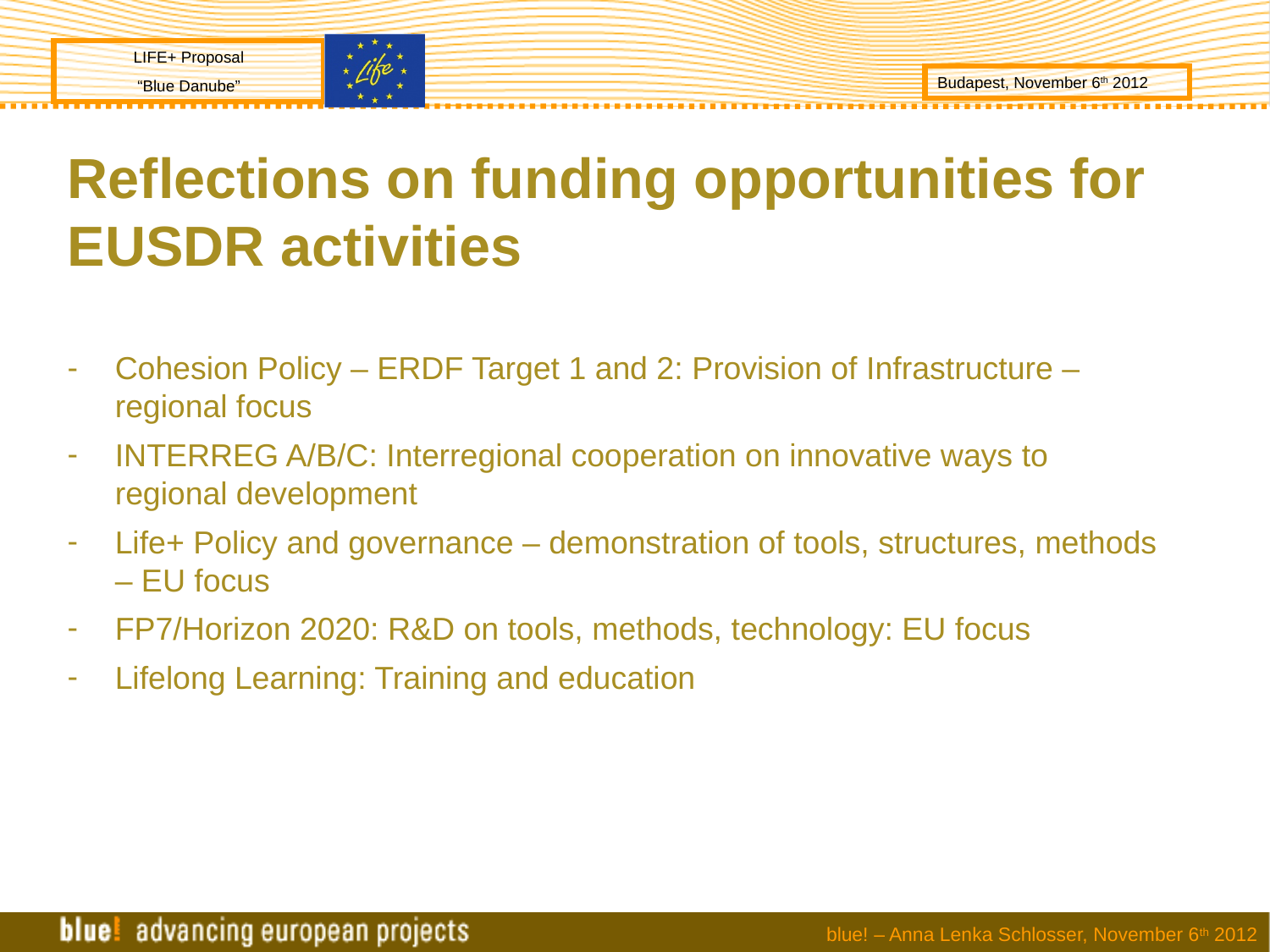

Reflections on funding opportunities for EUSDR activities

Cohesion Policy – ERDF Target 1 and 2: Provision of Infrastructure – regional focus
INTERREG A/B/C: Interregional cooperation on innovative ways to regional development
Life+ Policy and governance – demonstration of tools, structures, methods – EU focus
FP7/Horizon 2020: R&D on tools, methods, technology: EU focus
Lifelong Learning: Training and education